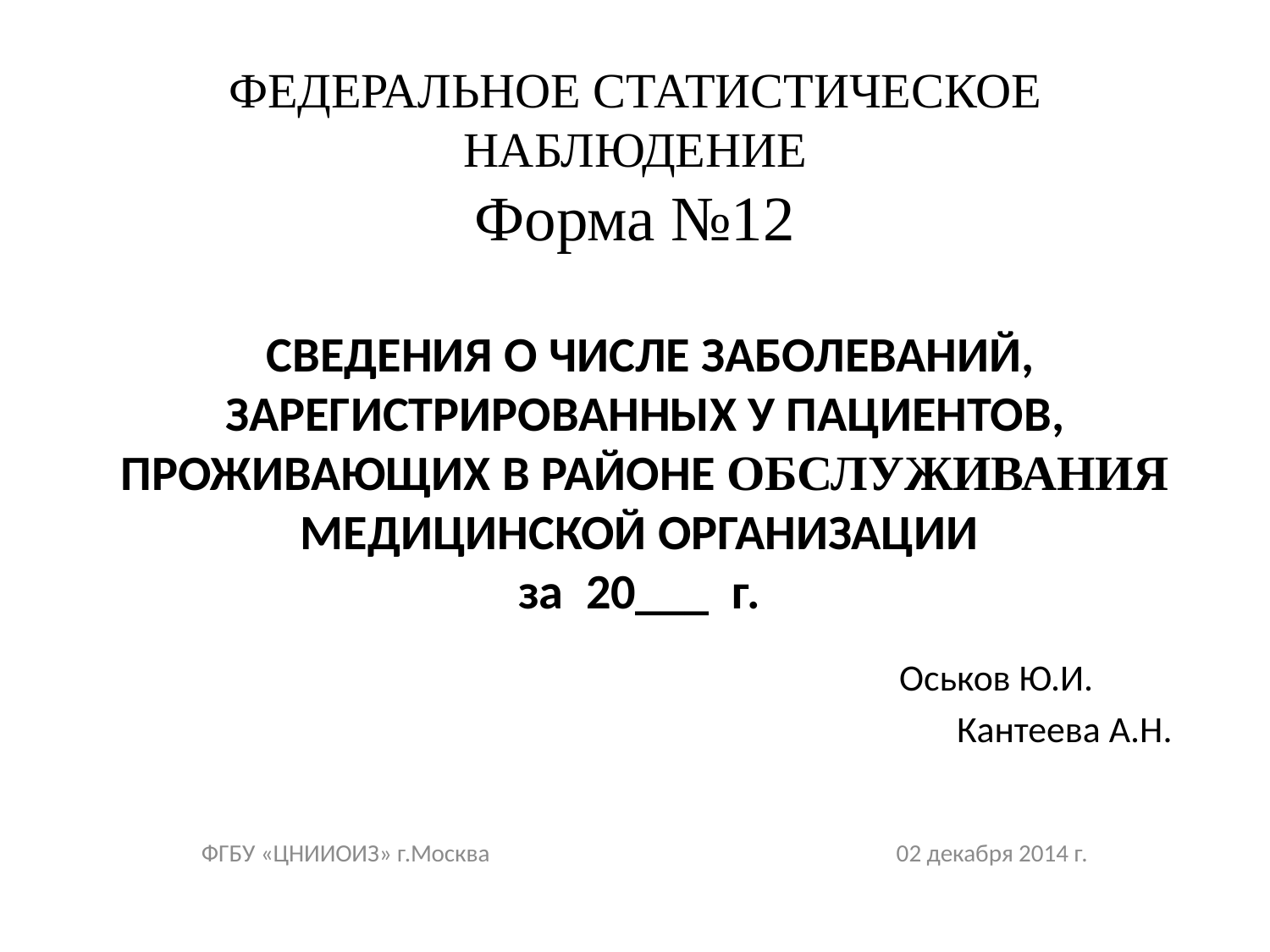

# ФЕДЕРАЛЬНОЕ CТАТИСТИЧЕСКОЕ НАБЛЮДЕНИЕ Форма №12
 СВЕДЕНИЯ О ЧИСЛЕ ЗАБОЛЕВАНИЙ, ЗАРЕГИСТРИРОВАННЫХ У ПАЦИЕНТОВ, ПРОЖИВАЮЩИХ В РАЙОНЕ ОБСЛУЖИВАНИЯ МЕДИЦИНСКОЙ ОРГАНИЗАЦИИ
за  20___  г.

                                                                                   Оськов Ю.И.
Кантеева А.Н.

ФГБУ «ЦНИИОИЗ» г.Москва                                                                          02 декабря 2014 г.